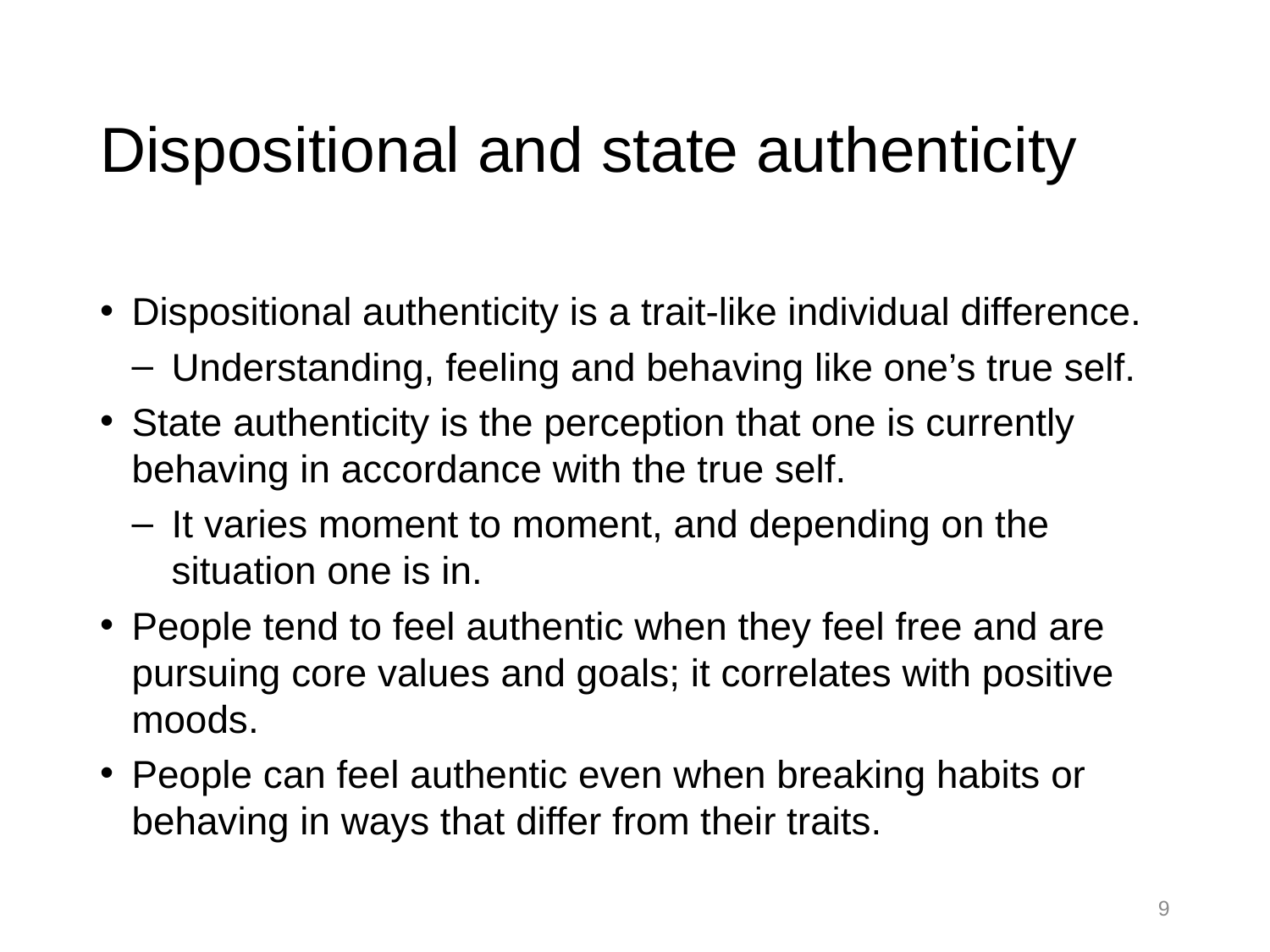

# Dispositional and state authenticity
Dispositional authenticity is a trait-like individual difference.
Understanding, feeling and behaving like one’s true self.
State authenticity is the perception that one is currently behaving in accordance with the true self.
It varies moment to moment, and depending on the situation one is in.
People tend to feel authentic when they feel free and are pursuing core values and goals; it correlates with positive moods.
People can feel authentic even when breaking habits or behaving in ways that differ from their traits.
9